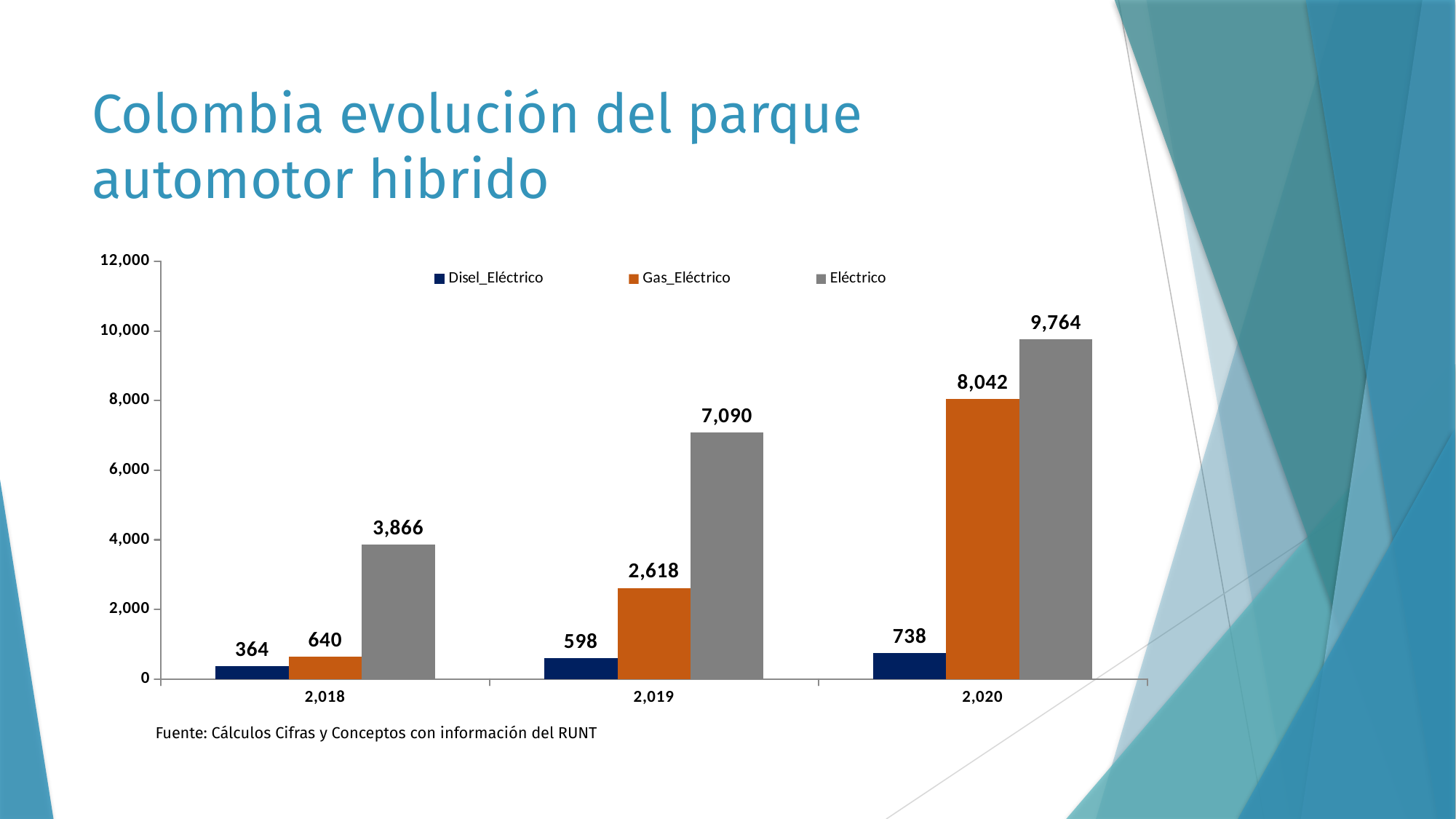

# Colombia evolución del parque automotor hibrido

### Chart

| Category | Disel_Eléctrico | Gas_Eléctrico | Eléctrico |
|---|---|---|---|
| 2018 | 364.0 | 640.0 | 3866.0 |
| 2019 | 598.0 | 2618.0 | 7090.0 |
| 2020 | 737.7474716986716 | 8042.036797364382 | 9764.215730936947 |
Fuente: Cálculos Cifras y Conceptos con información del RUNT